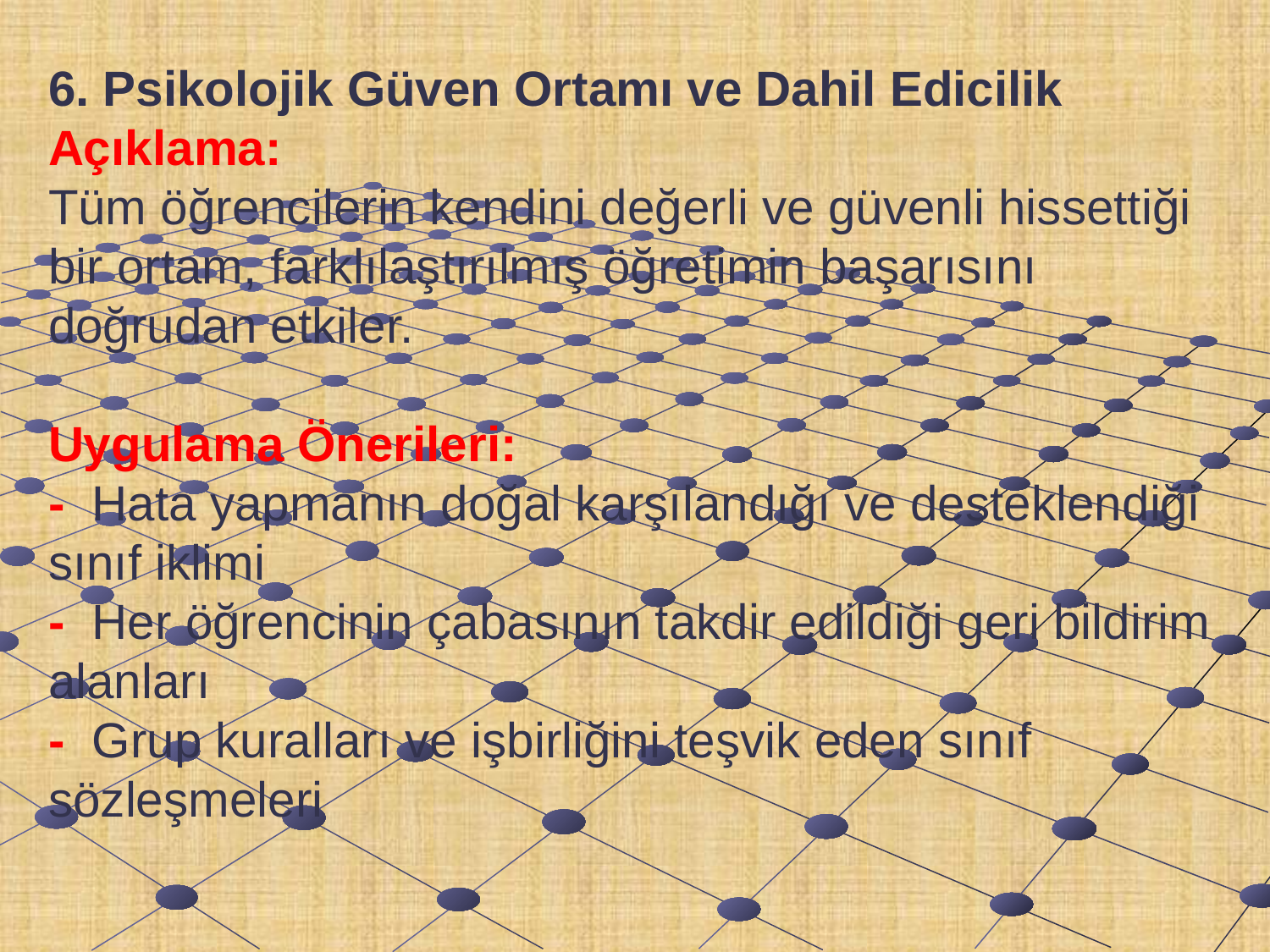

# 6. Psikolojik Güven Ortamı ve Dahil Edicilik Açıklama: Tüm öğrencilerin kendini değerli ve güvenli hissettiği bir ortam, farklılaştırılmış öğretimin başarısını doğrudan etkiler. Uygulama Önerileri: -  Hata yapmanın doğal karşılandığı ve desteklendiği sınıf iklimi -  Her öğrencinin çabasının takdir edildiği geri bildirim alanları -  Grup kuralları ve işbirliğini teşvik eden sınıf sözleşmeleri